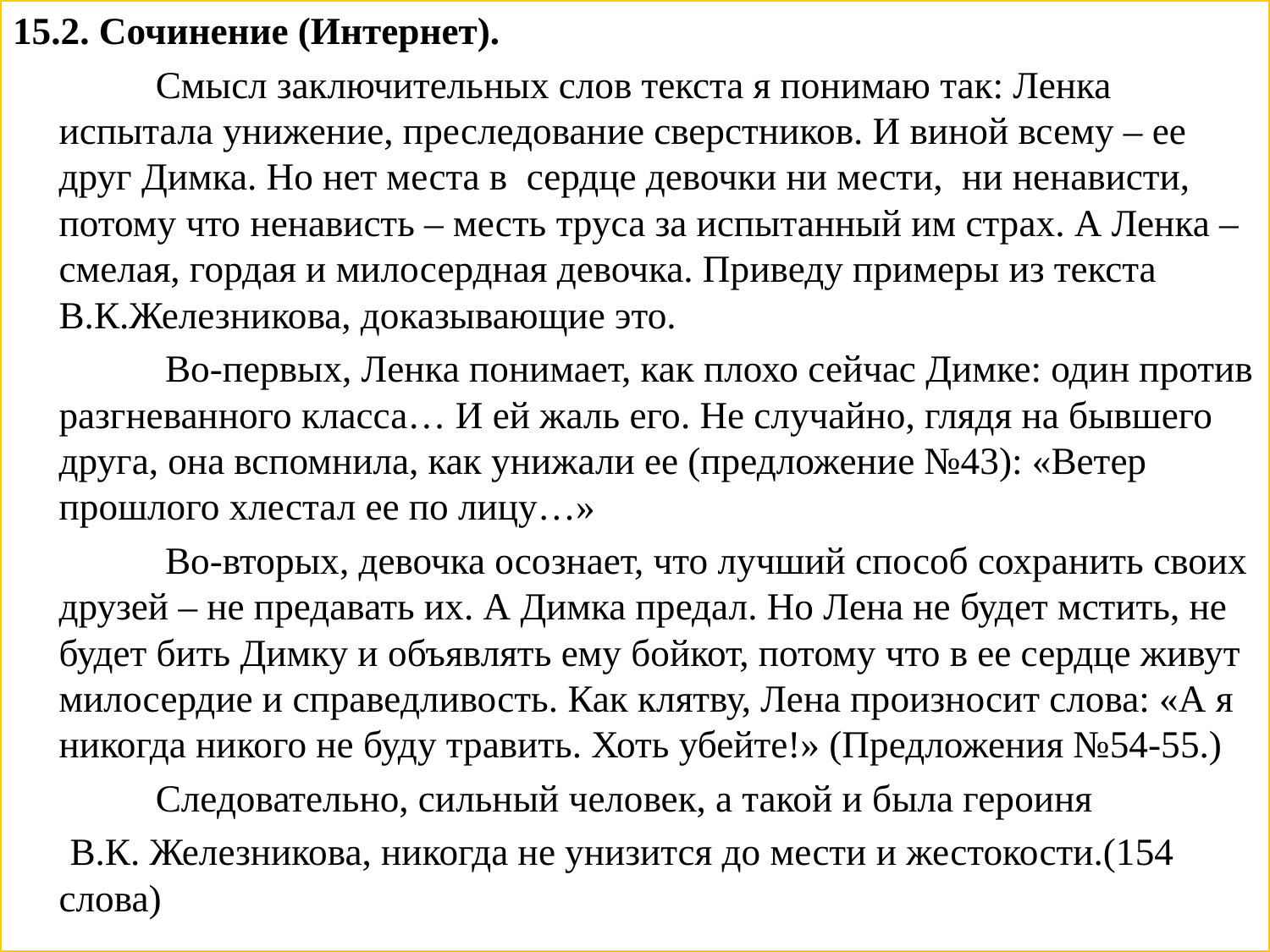

15.2. Сочинение (Интернет).
               Смысл заключительных слов текста я понимаю так: Ленка испытала унижение, преследование сверстников. И виной всему – ее друг Димка. Но нет места в  сердце девочки ни мести,  ни ненависти, потому что ненависть – месть труса за испытанный им страх. А Ленка – смелая, гордая и милосердная девочка. Приведу примеры из текста В.К.Железникова, доказывающие это.
                Во-первых, Ленка понимает, как плохо сейчас Димке: один против разгневанного класса… И ей жаль его. Не случайно, глядя на бывшего друга, она вспомнила, как унижали ее (предложение №43): «Ветер прошлого хлестал ее по лицу…»
                Во-вторых, девочка осознает, что лучший способ сохранить своих друзей – не предавать их. А Димка предал. Но Лена не будет мстить, не будет бить Димку и объявлять ему бойкот, потому что в ее сердце живут милосердие и справедливость. Как клятву, Лена произносит слова: «А я никогда никого не буду травить. Хоть убейте!» (Предложения №54-55.)
               Следовательно, сильный человек, а такой и была героиня
      В.К. Железникова, никогда не унизится до мести и жестокости.(154 слова)